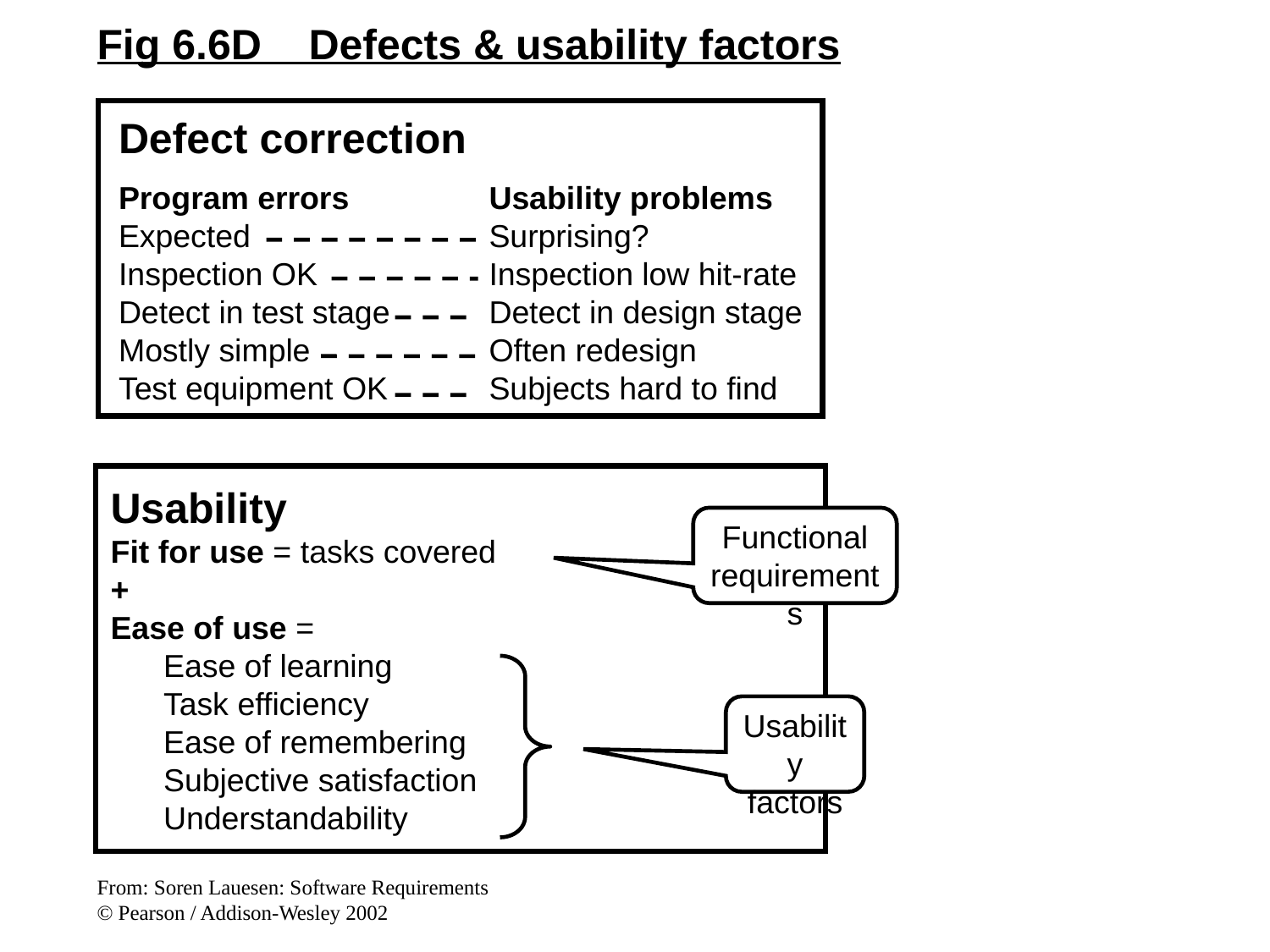

Fig 6.6D    Defects & usability factors
Defect correction
Program errors	Usability problems
Expected	Surprising?
Inspection OK	Inspection low hit-rate
Detect in test stage	Detect in design stage
Mostly simple	Often redesign
Test equipment OK	Subjects hard to find

Usability
Fit for use = tasks covered
+
Ease of use =
	Ease of learning
	Task efficiency
	Ease of remembering
	Subjective satisfaction
	Understandability
Functional
requirements

Usability
factors
From: Soren Lauesen: Software Requirements
© Pearson / Addison-Wesley 2002